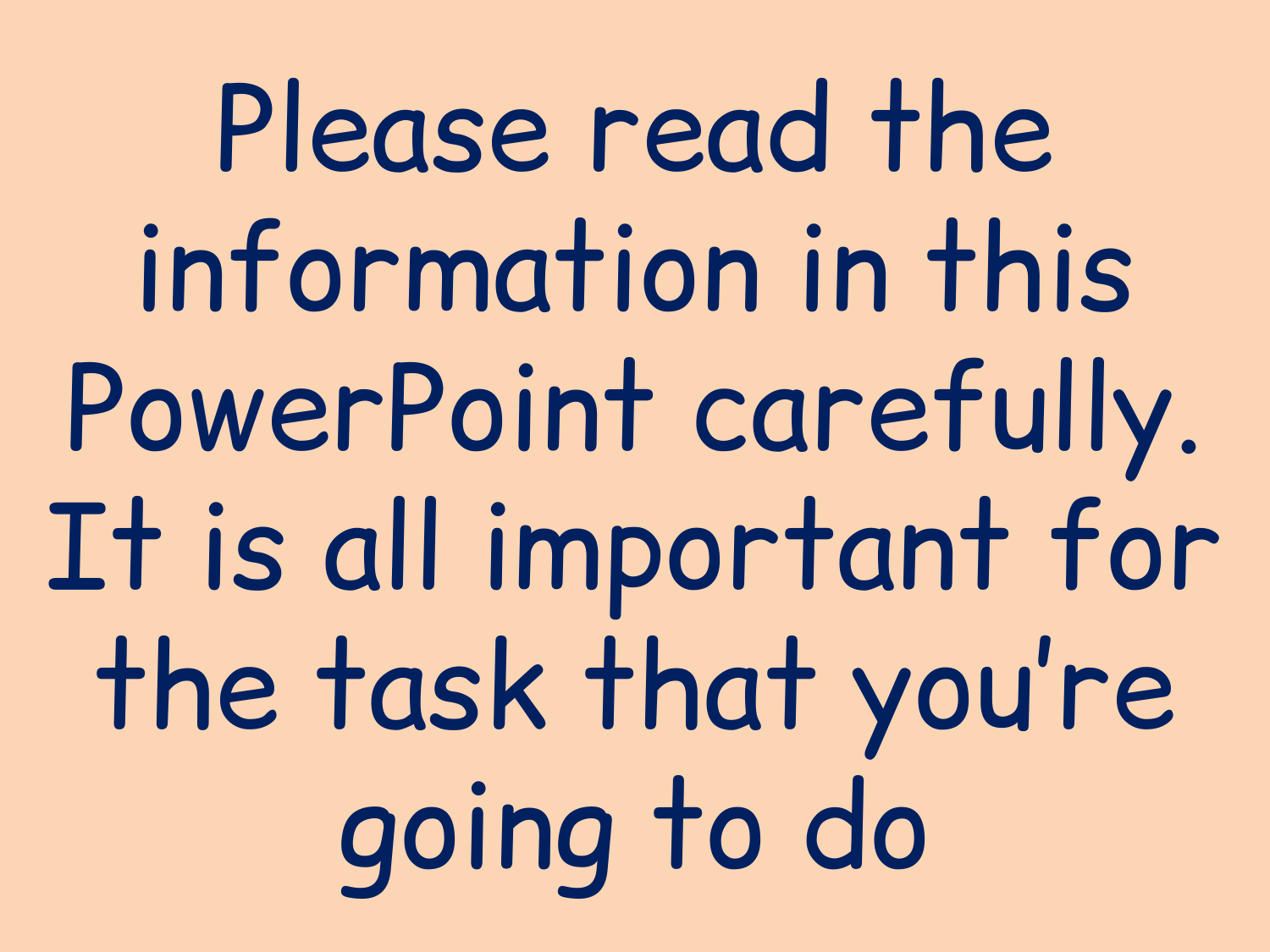

Please read the information in this PowerPoint carefully. It is all important for the task that you’re going to do